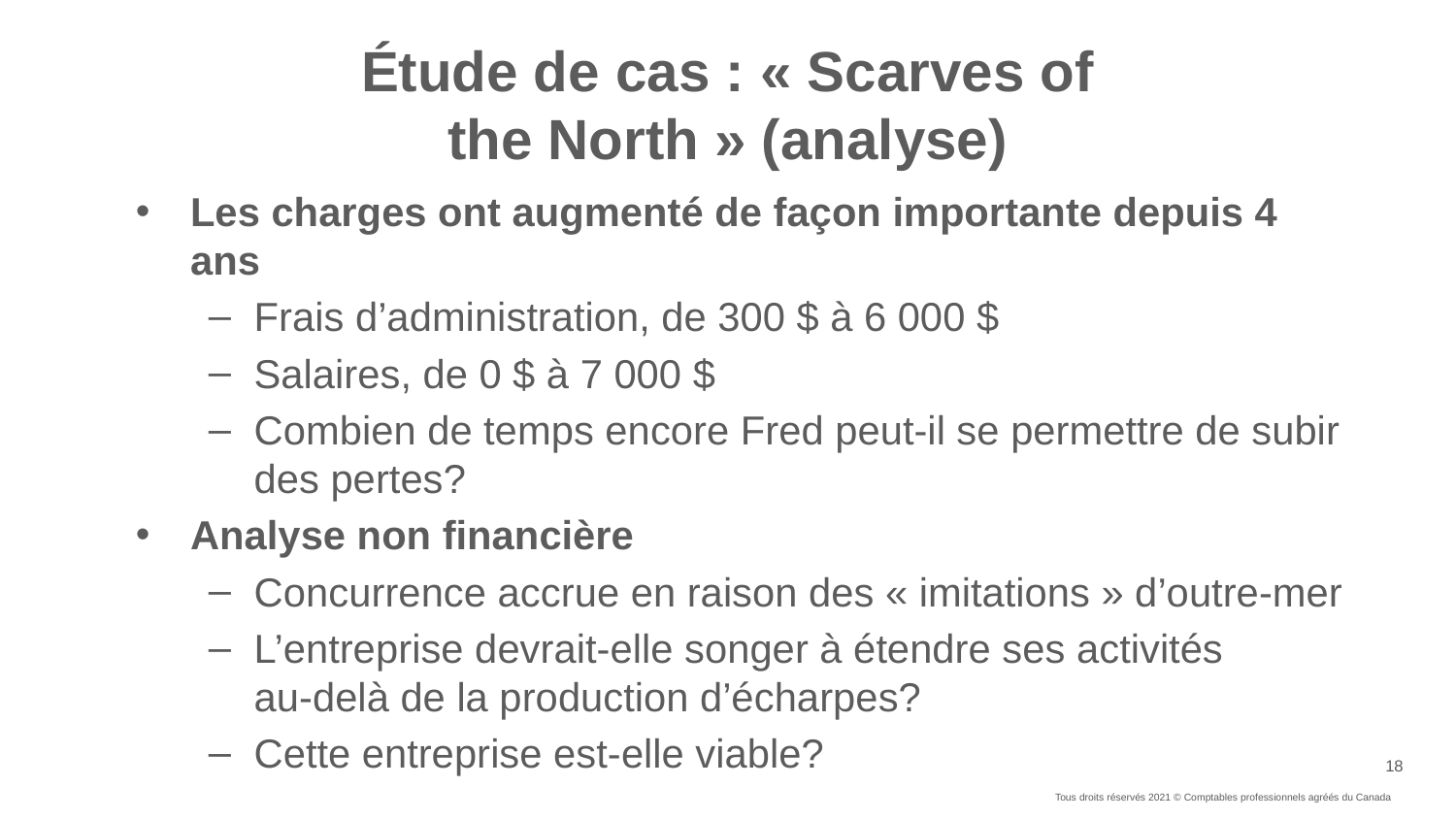

# Étude de cas : « Scarves of the North » (analyse)
Les charges ont augmenté de façon importante depuis 4 ans
Frais d’administration, de 300 $ à 6 000 $
Salaires, de 0 $ à 7 000 $
Combien de temps encore Fred peut-il se permettre de subir des pertes?
Analyse non financière
Concurrence accrue en raison des « imitations » d’outre‑mer
L’entreprise devrait-elle songer à étendre ses activités au‑delà de la production d’écharpes?
Cette entreprise est-elle viable?
Tous droits réservés 2021 © Comptables professionnels agréés du Canada